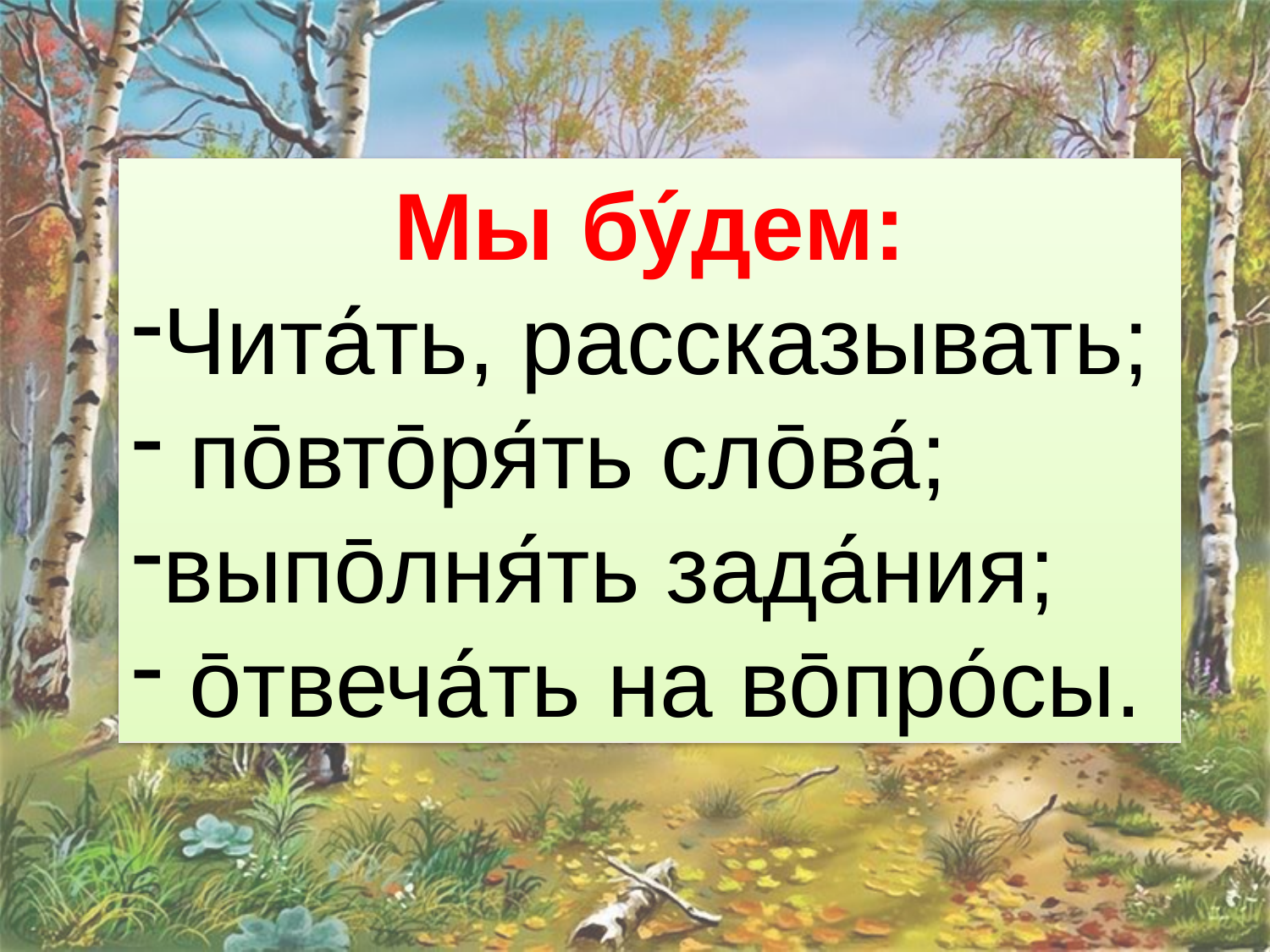

Мы бу́дем:
Чита́ть, рассказывать;
 по̄вто̄ря́ть сло̄ва́;
выпо̄лня́ть зада́ния;
 о̄твеча́ть на во̄про́сы.